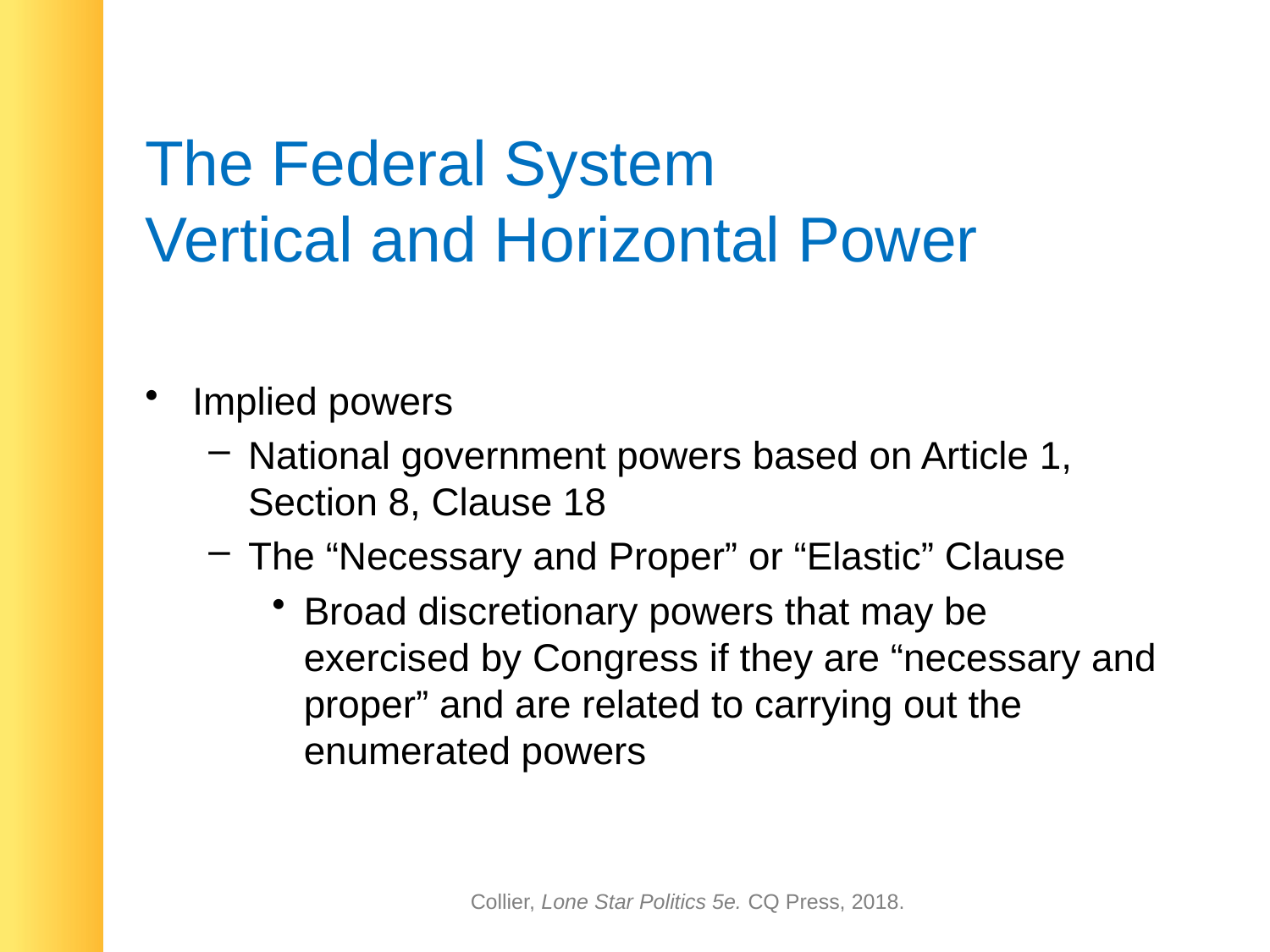

# The Federal System Vertical and Horizontal Power
Implied powers
National government powers based on Article 1, Section 8, Clause 18
The “Necessary and Proper” or “Elastic” Clause
Broad discretionary powers that may be exercised by Congress if they are “necessary and proper” and are related to carrying out the enumerated powers

Collier, Lone Star Politics 5e. CQ Press, 2018.